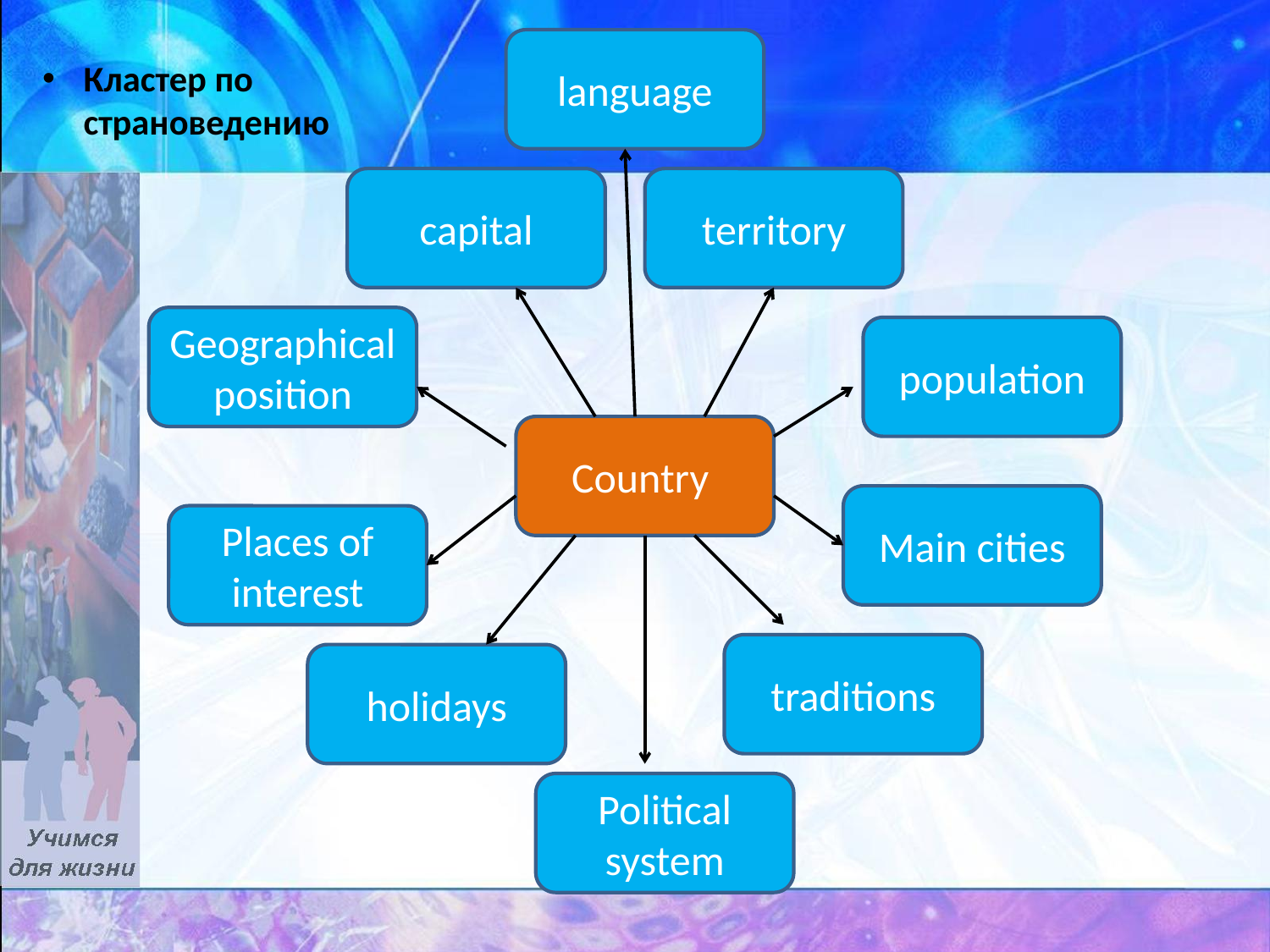

language
Кластер по страноведению
capital
territory
Geographical position
population
Country
Main cities
Places of interest
traditions
holidays
Political system